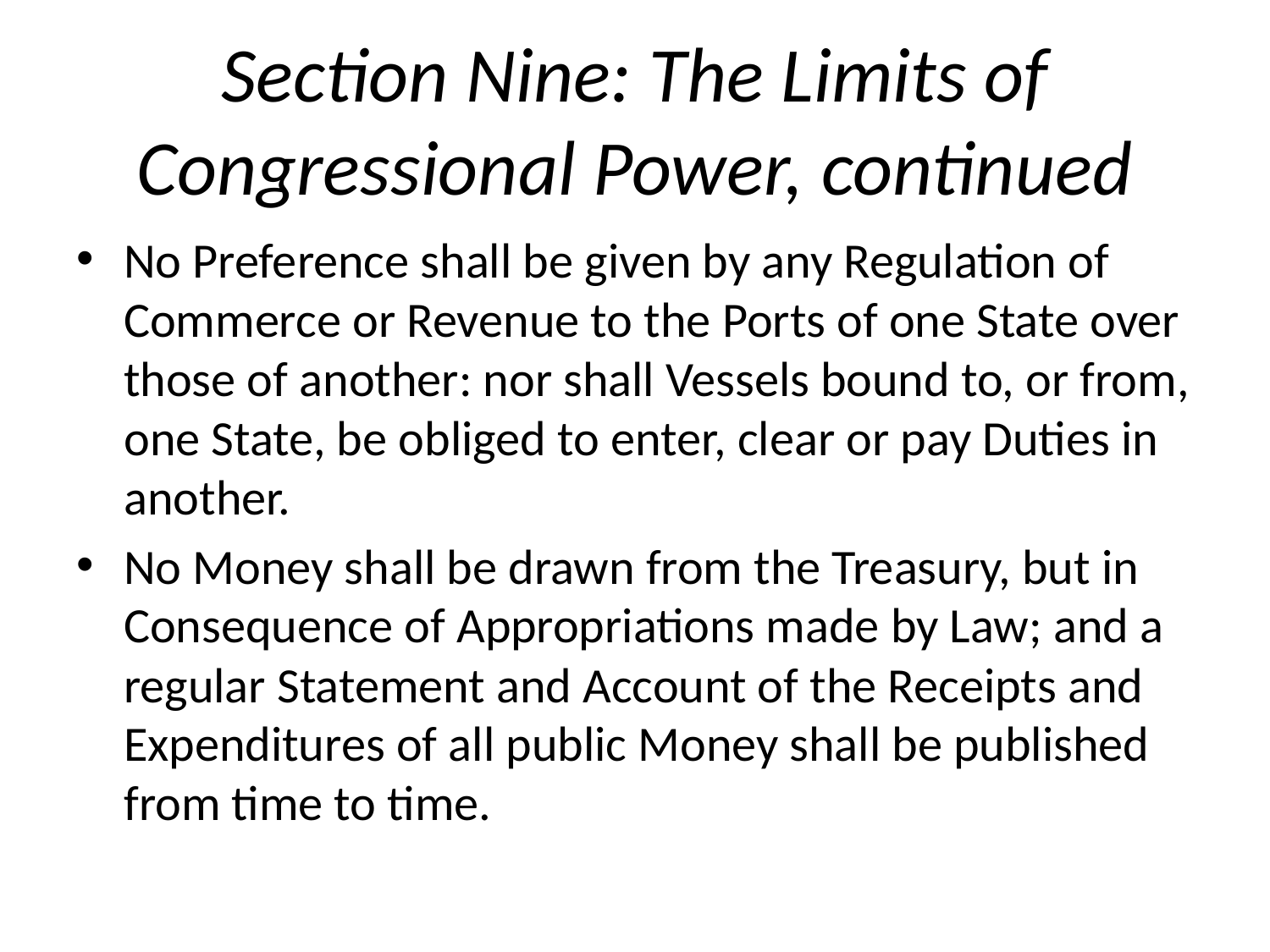

# Section Nine: The Limits of Congressional Power, continued
No Preference shall be given by any Regulation of Commerce or Revenue to the Ports of one State over those of another: nor shall Vessels bound to, or from, one State, be obliged to enter, clear or pay Duties in another.
No Money shall be drawn from the Treasury, but in Consequence of Appropriations made by Law; and a regular Statement and Account of the Receipts and Expenditures of all public Money shall be published from time to time.